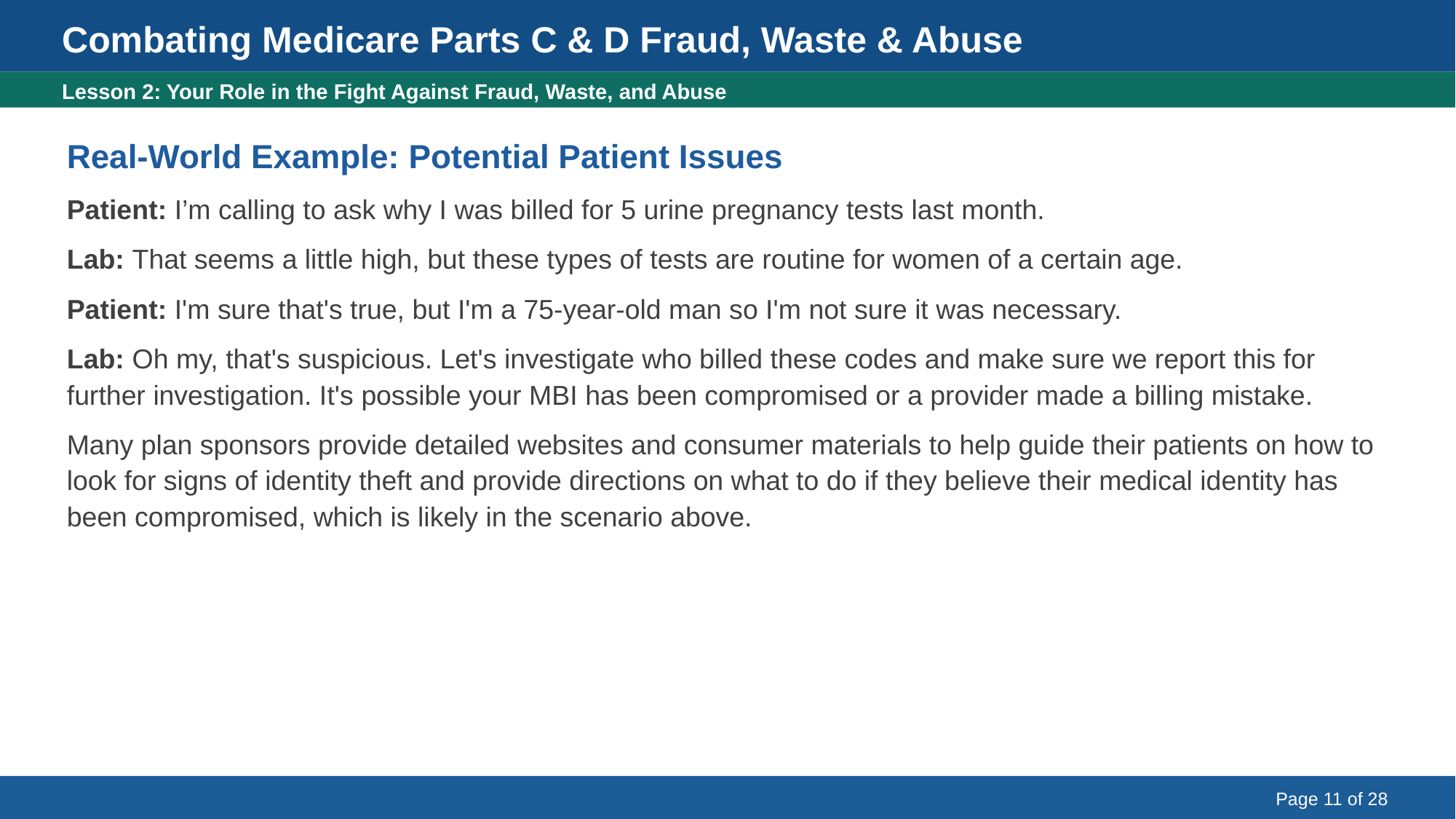

Combating Medicare Parts C & D Fraud, Waste & Abuse
Real-World Example: Potential Patient Issues

Lesson 2: Your Role in the Fight Against Fraud, Waste, and Abuse
Real-World Example: Potential Patient Issues
Patient: I’m calling to ask why I was billed for 5 urine pregnancy tests last month.
Lab: That seems a little high, but these types of tests are routine for women of a certain age.
Patient: I'm sure that's true, but I'm a 75-year-old man so I'm not sure it was necessary.
Lab: Oh my, that's suspicious. Let's investigate who billed these codes and make sure we report this for further investigation. It's possible your MBI has been compromised or a provider made a billing mistake.
Many plan sponsors provide detailed websites and consumer materials to help guide their patients on how to look for signs of identity theft and provide directions on what to do if they believe their medical identity has been compromised, which is likely in the scenario above.

Page 11 of 28